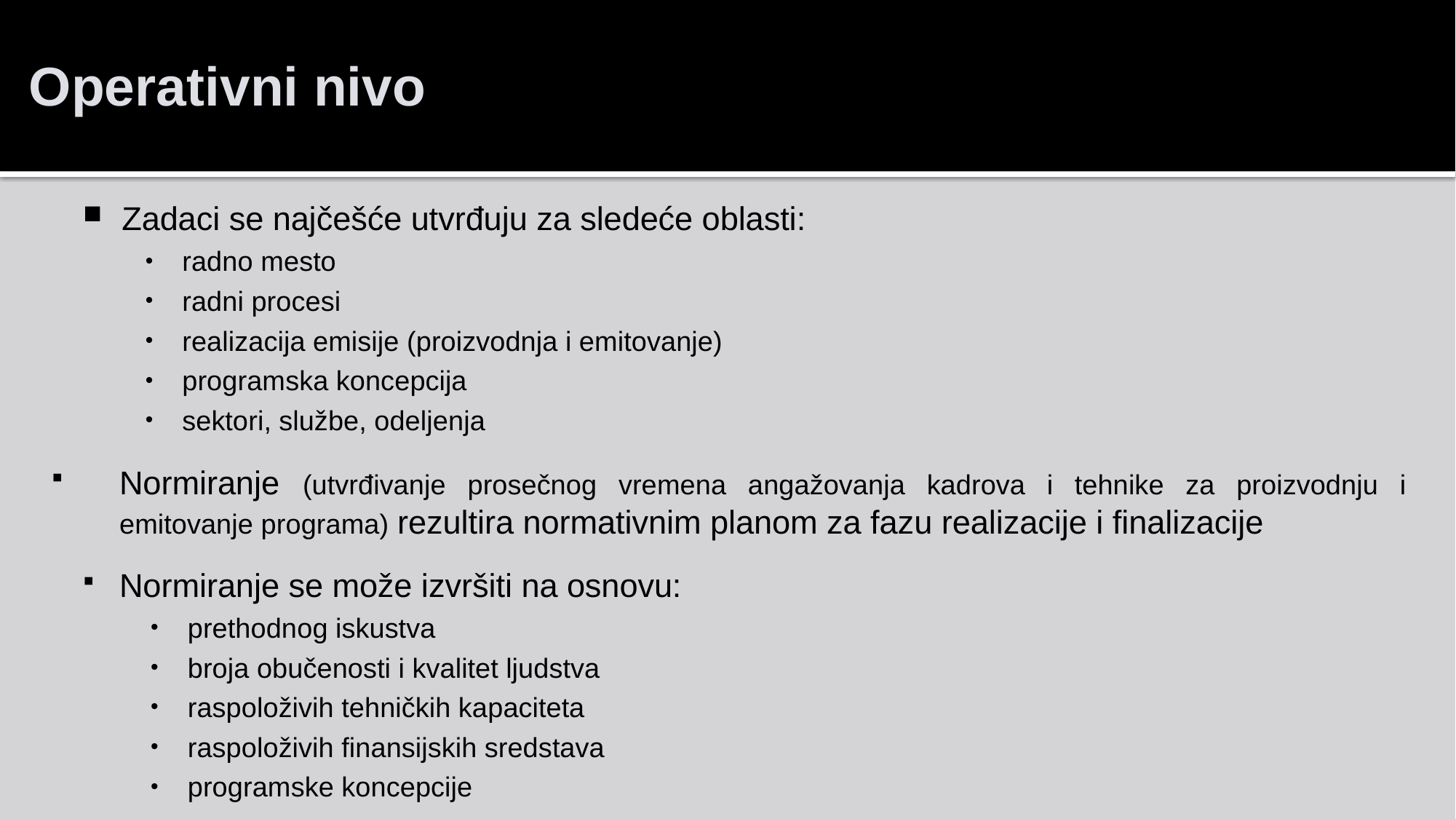

# Operativni nivo

Zadaci se najčešće utvrđuju za sledeće oblasti:
radno mesto
radni procesi
realizacija emisije (proizvodnja i emitovanje)
programska koncepcija
sektori, službe, odeljenja

Normiranje (utvrđivanje prosečnog vremena angažovanja kadrova i tehnike za proizvodnju i emitovanje programa) rezultira normativnim planom za fazu realizacije i finalizacije

Normiranje se može izvršiti na osnovu:
prethodnog iskustva
broja obučenosti i kvalitet ljudstva
raspoloživih tehničkih kapaciteta
raspoloživih finansijskih sredstava
programske koncepcije